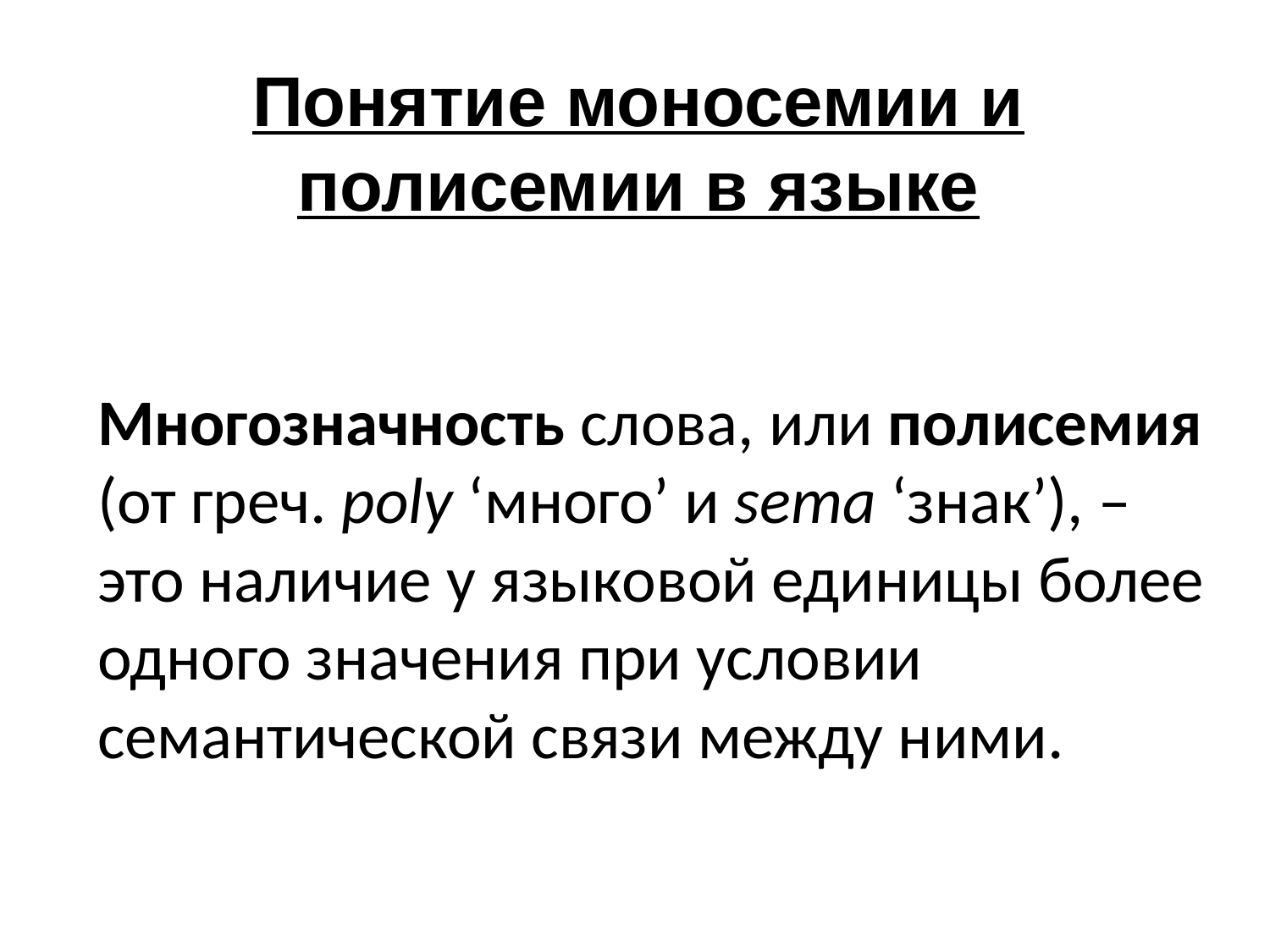

Понятие моносемии и полисемии в языке
# Многозначность слова, или полисемия (от греч. poly ‘много’ и sema ‘знак’), – это наличие у языковой единицы более одного значения при условии семантической связи между ними.